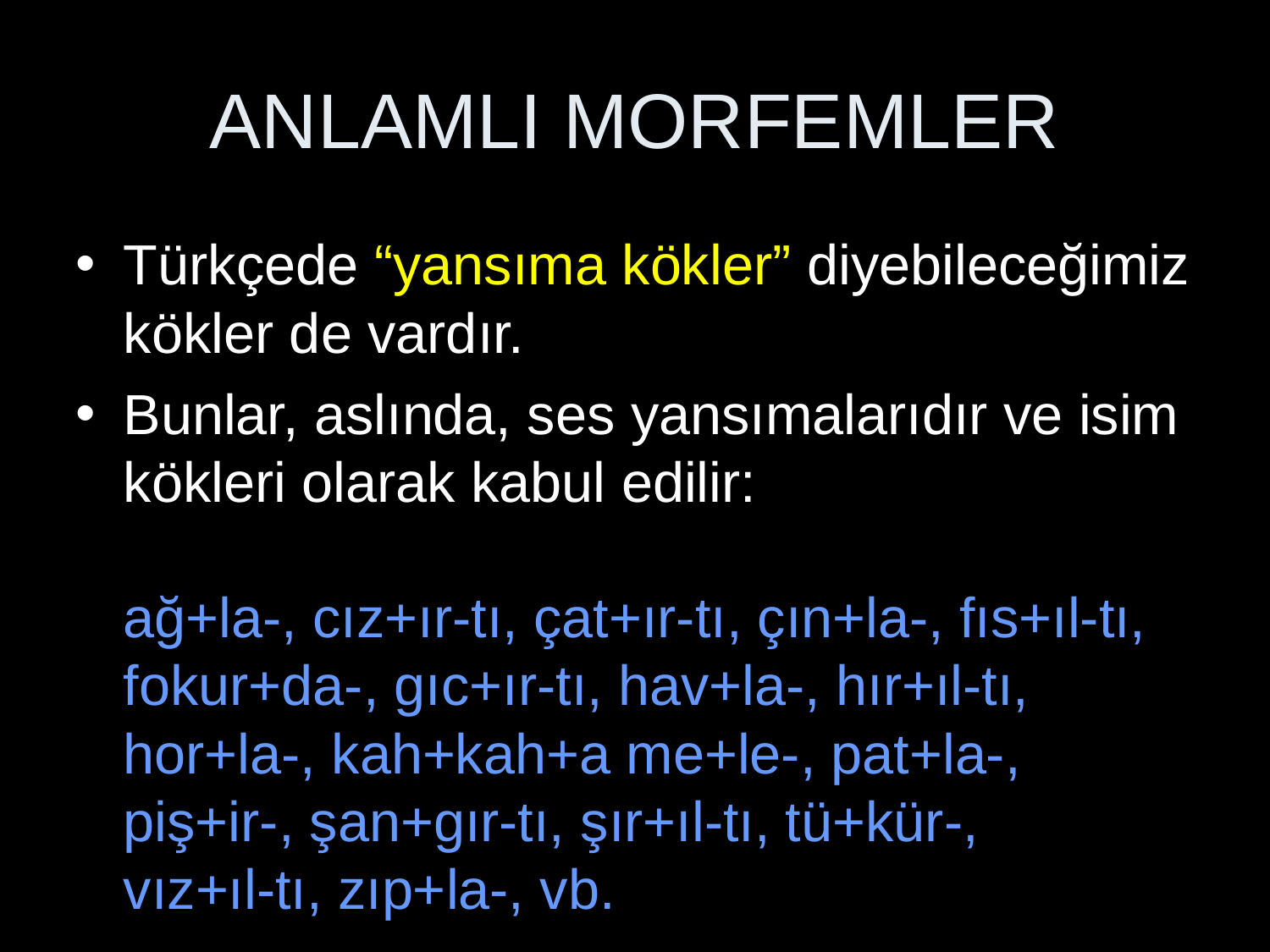

# ANLAMLI MORFEMLER
Türkçede “yansıma kökler” diyebileceğimiz kökler de vardır.
Bunlar, aslında, ses yansımalarıdır ve isim kökleri olarak kabul edilir:
ağ+la-, cız+ır-tı, çat+ır-tı, çın+la-, fıs+ıl-tı, fokur+da-, gıc+ır-tı, hav+la-, hır+ıl-tı, hor+la-, kah+kah+a me+le-, pat+la-,
piş+ir-, şan+gır-tı, şır+ıl-tı, tü+kür-,
vız+ıl-tı, zıp+la-, vb.